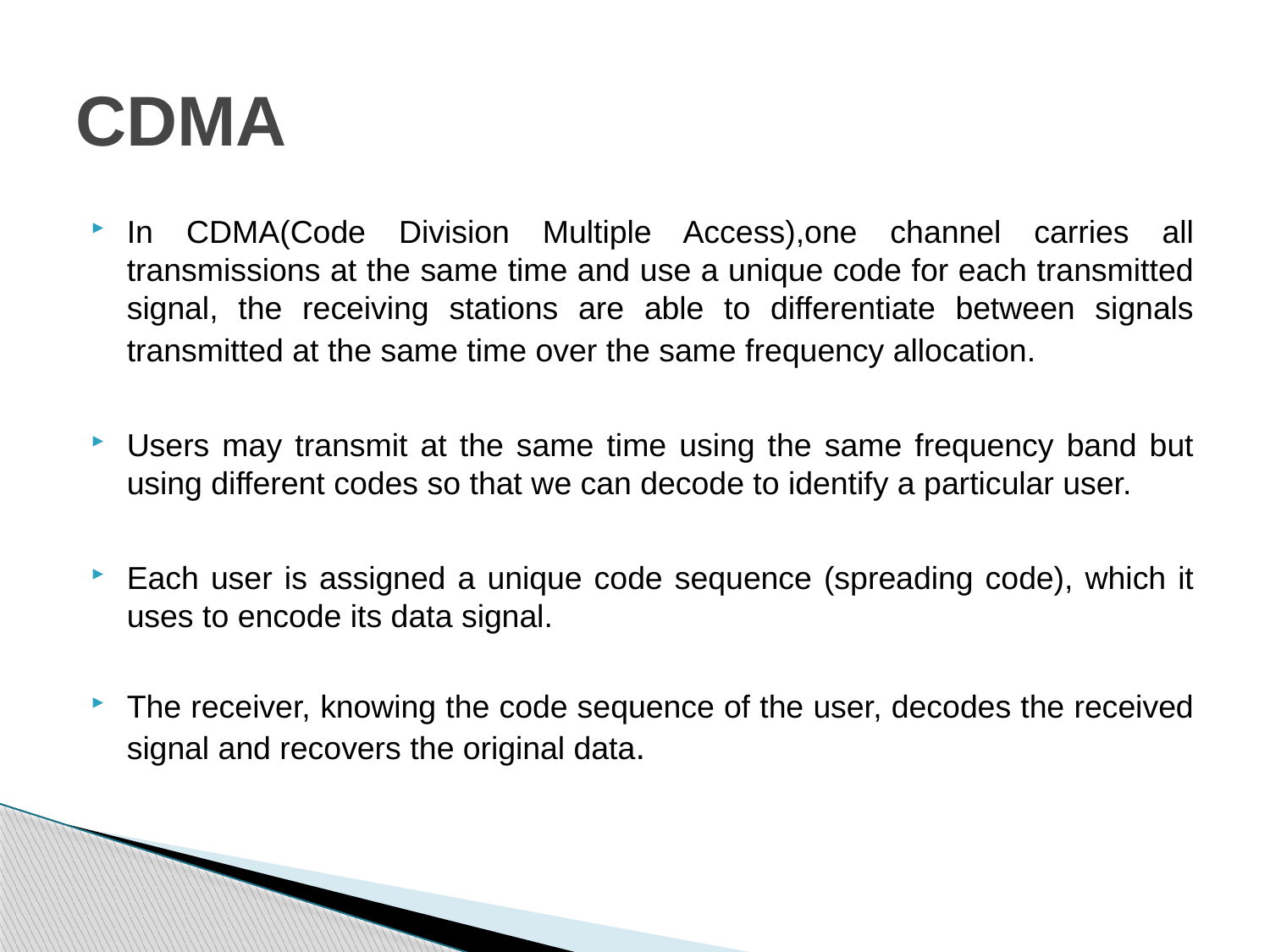

# CDMA
In CDMA(Code Division Multiple Access),one channel carries all transmissions at the same time and use a unique code for each transmitted signal, the receiving stations are able to differentiate between signals transmitted at the same time over the same frequency allocation.

Users may transmit at the same time using the same frequency band but using different codes so that we can decode to identify a particular user.

Each user is assigned a unique code sequence (spreading code), which it uses to encode its data signal.

The receiver, knowing the code sequence of the user, decodes the received signal and recovers the original data.